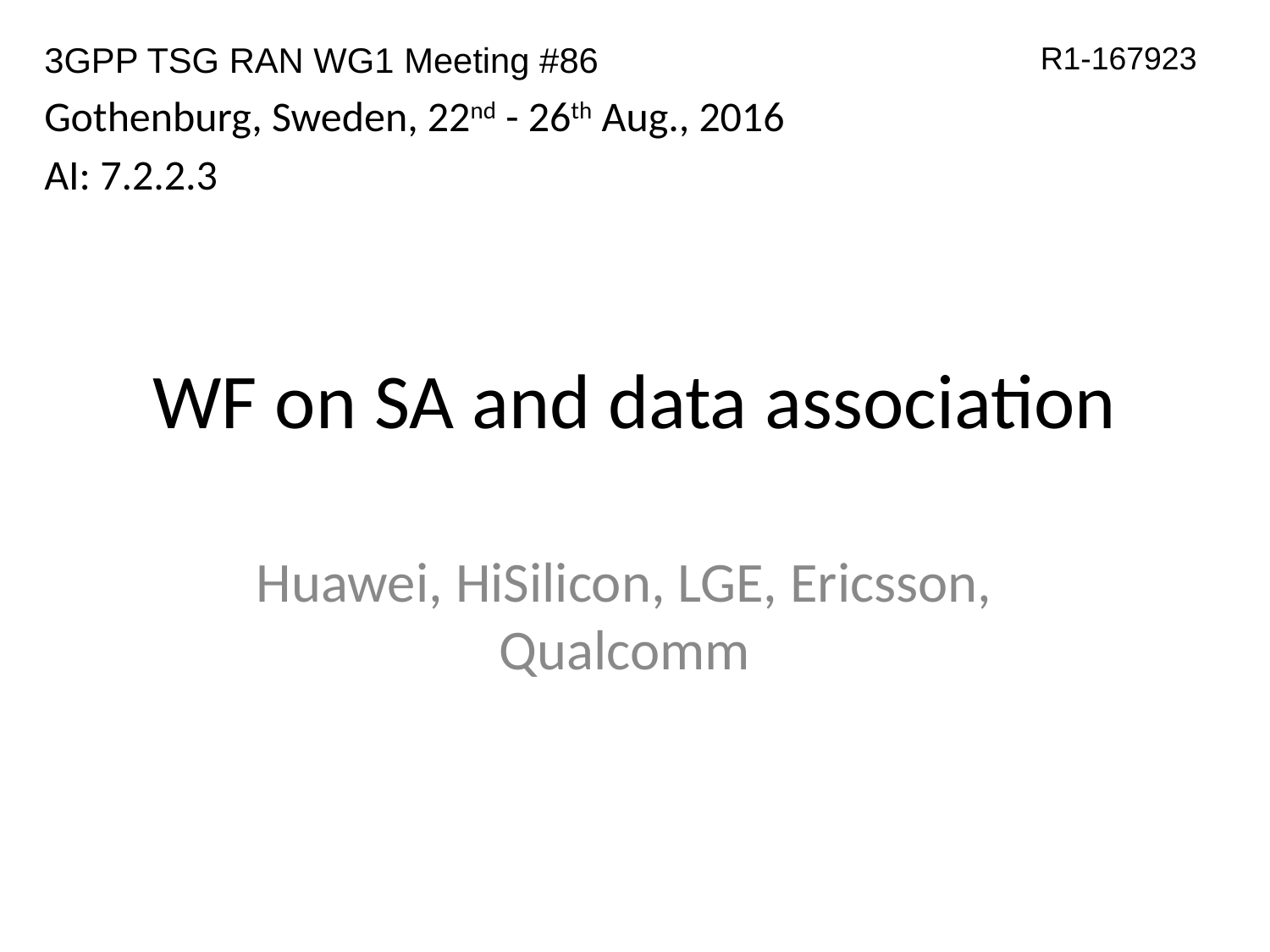

3GPP TSG RAN WG1 Meeting #86
Gothenburg, Sweden, 22nd - 26th Aug., 2016
AI: 7.2.2.3

R1-167923
# WF on SA and data association
Huawei, HiSilicon, LGE, Ericsson, Qualcomm